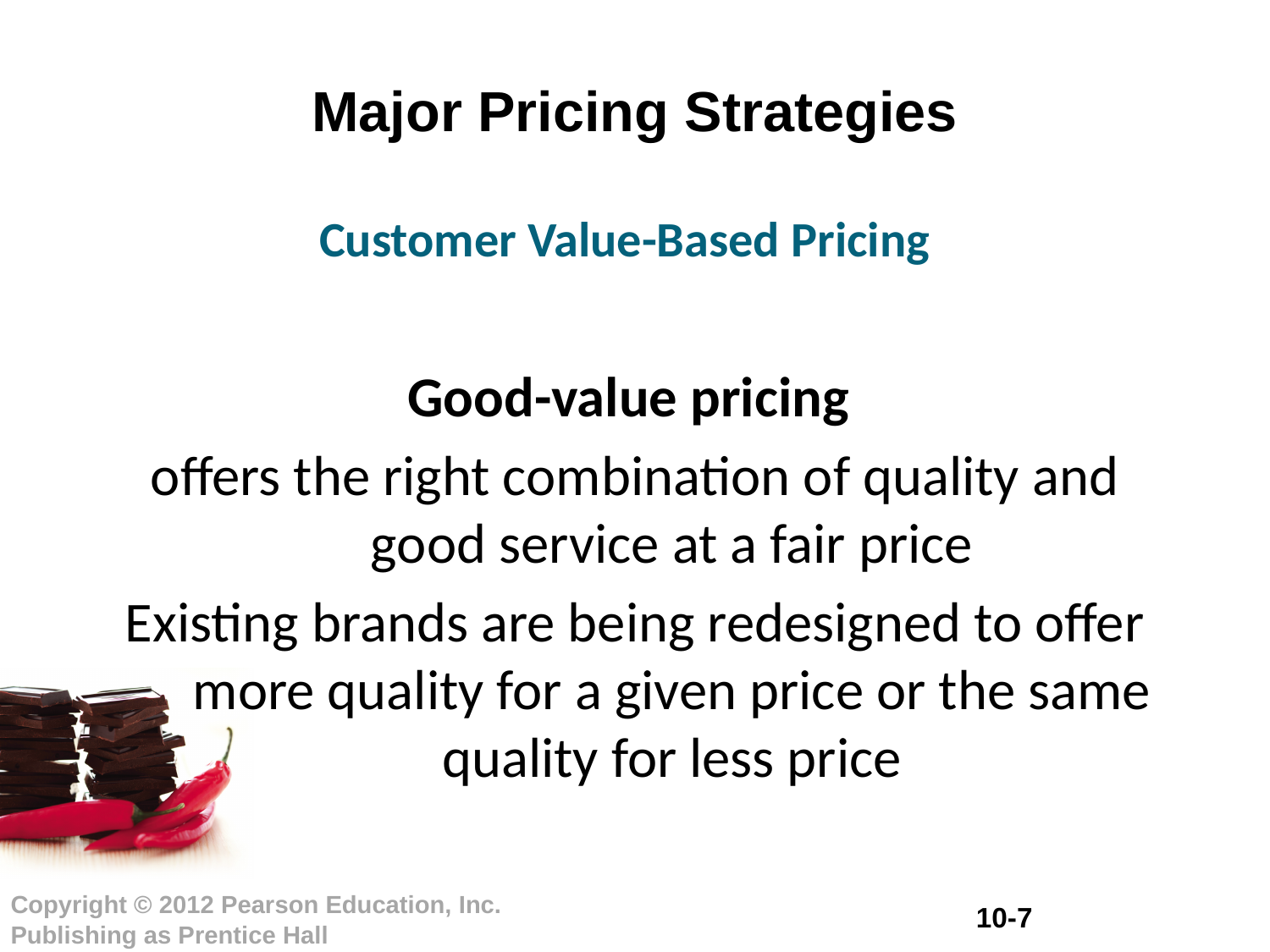

# Major Pricing Strategies
Customer Value-Based Pricing

Good-value pricing
offers the right combination of quality and good service at a fair price
Existing brands are being redesigned to offer more quality for a given price or the same quality for less price